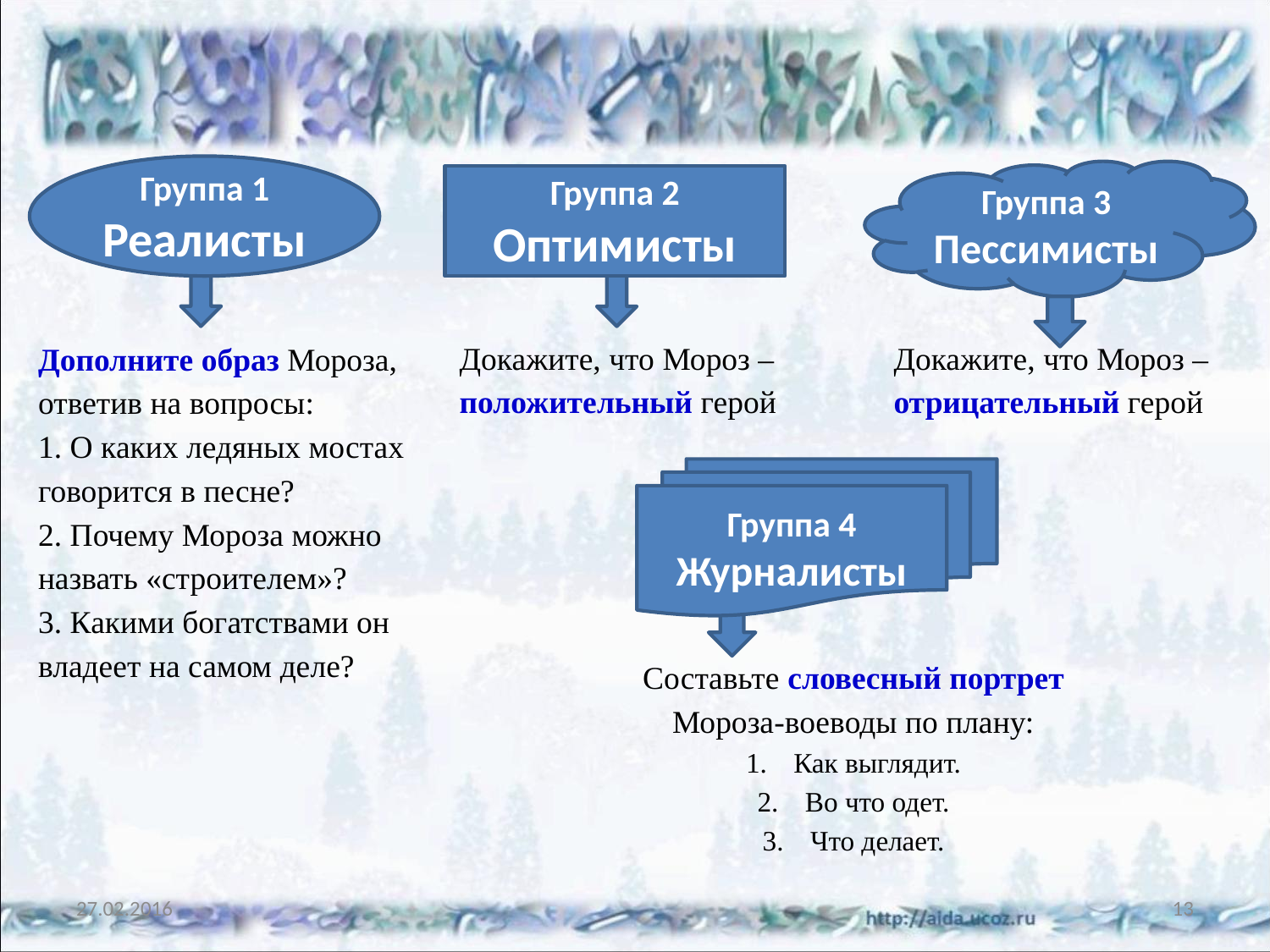

Группа 1
Реалисты
Группа 3
Пессимисты
Группа 2
Оптимисты

Докажите, что Мороз – положительный герой
Докажите, что Мороз – отрицательный герой
Дополните образ Мороза, ответив на вопросы:
1. О каких ледяных мостах говорится в песне?
2. Почему Мороза можно назвать «строителем»?
3. Какими богатствами он владеет на самом деле?
Группа 4
Журналисты

Составьте словесный портрет Мороза-воеводы по плану:
Как выглядит.
Во что одет.
Что делает.

27.02.2016
13